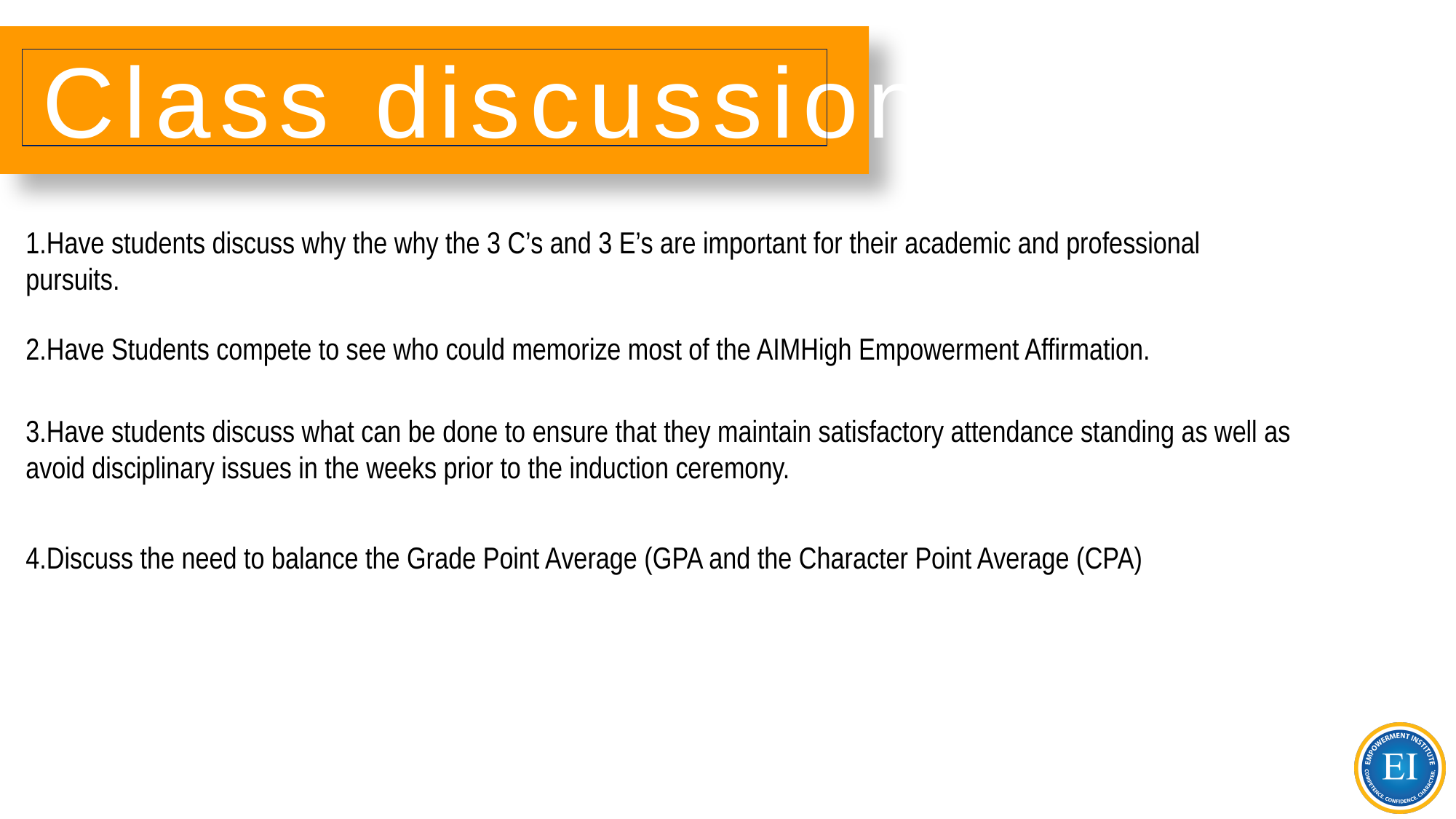

# Class discussion:

1.Have students discuss why the why the 3 C’s and 3 E’s are important for their academic and professional pursuits.

2.Have Students compete to see who could memorize most of the AIMHigh Empowerment Affirmation.

3.Have students discuss what can be done to ensure that they maintain satisfactory attendance standing as well as avoid disciplinary issues in the weeks prior to the induction ceremony.

4.Discuss the need to balance the Grade Point Average (GPA and the Character Point Average (CPA)